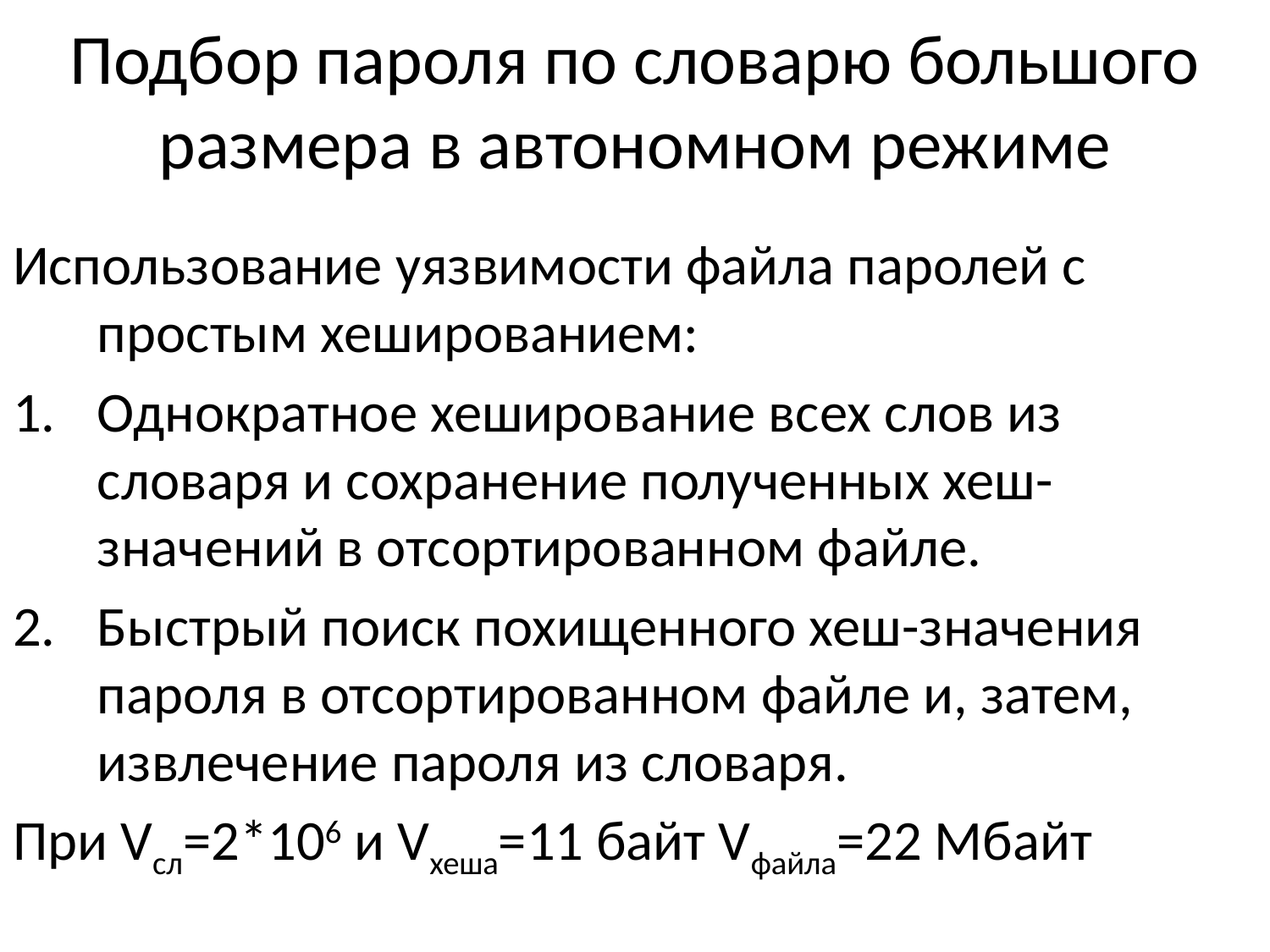

# Подбор пароля по словарю большого размера в автономном режиме
Использование уязвимости файла паролей с простым хешированием:
Однократное хеширование всех слов из словаря и сохранение полученных хеш-значений в отсортированном файле.
Быстрый поиск похищенного хеш-значения пароля в отсортированном файле и, затем, извлечение пароля из словаря.
При Vсл=2*106 и Vхеша=11 байт Vфайла=22 Мбайт